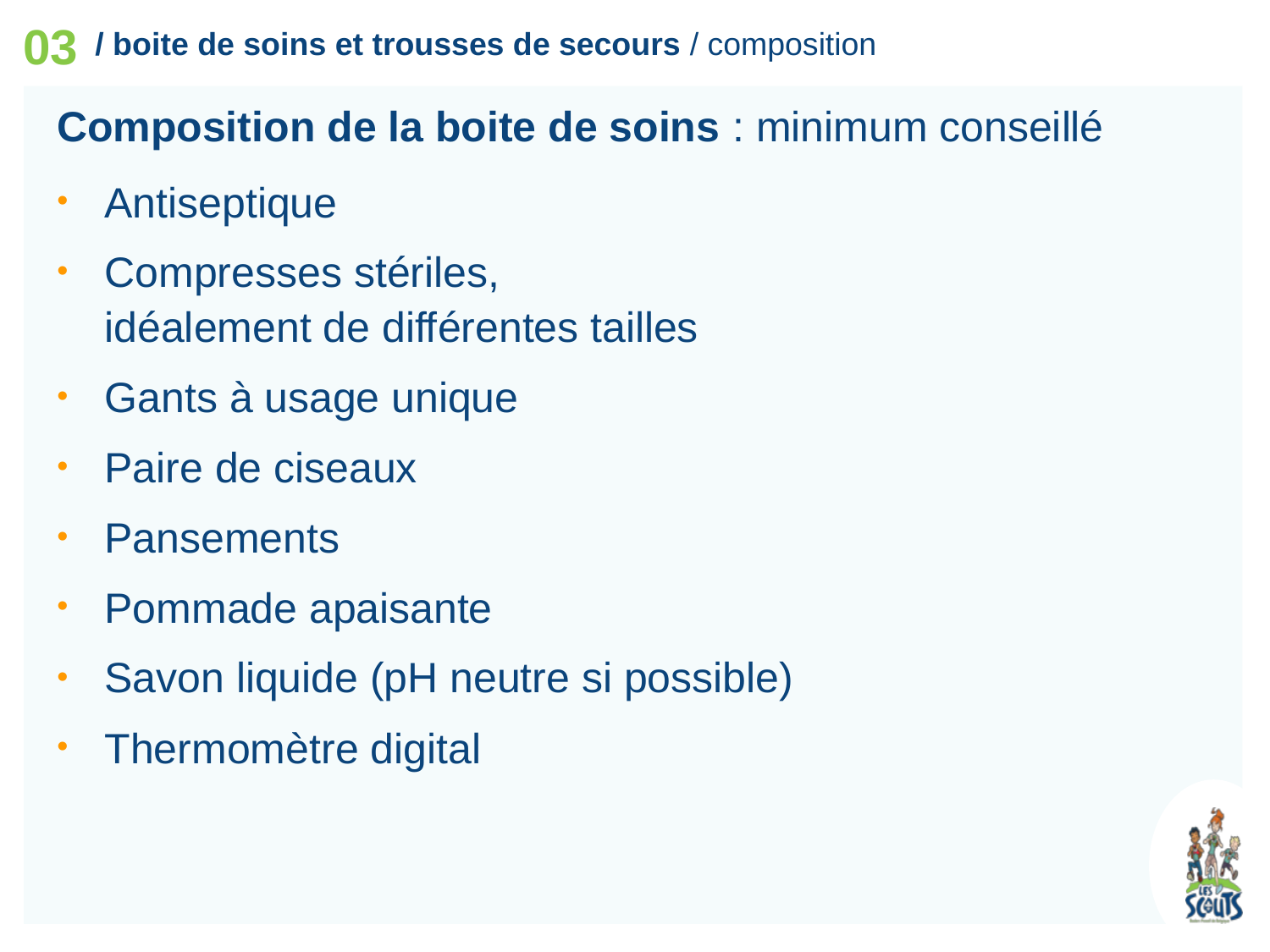

03
/ boite de soins et trousses de secours / composition
Composition de la boite de soins : minimum conseillé
Antiseptique
Compresses stériles,
idéalement de différentes tailles
Gants à usage unique
Paire de ciseaux
Pansements
Pommade apaisante
Savon liquide (pH neutre si possible)
Thermomètre digital